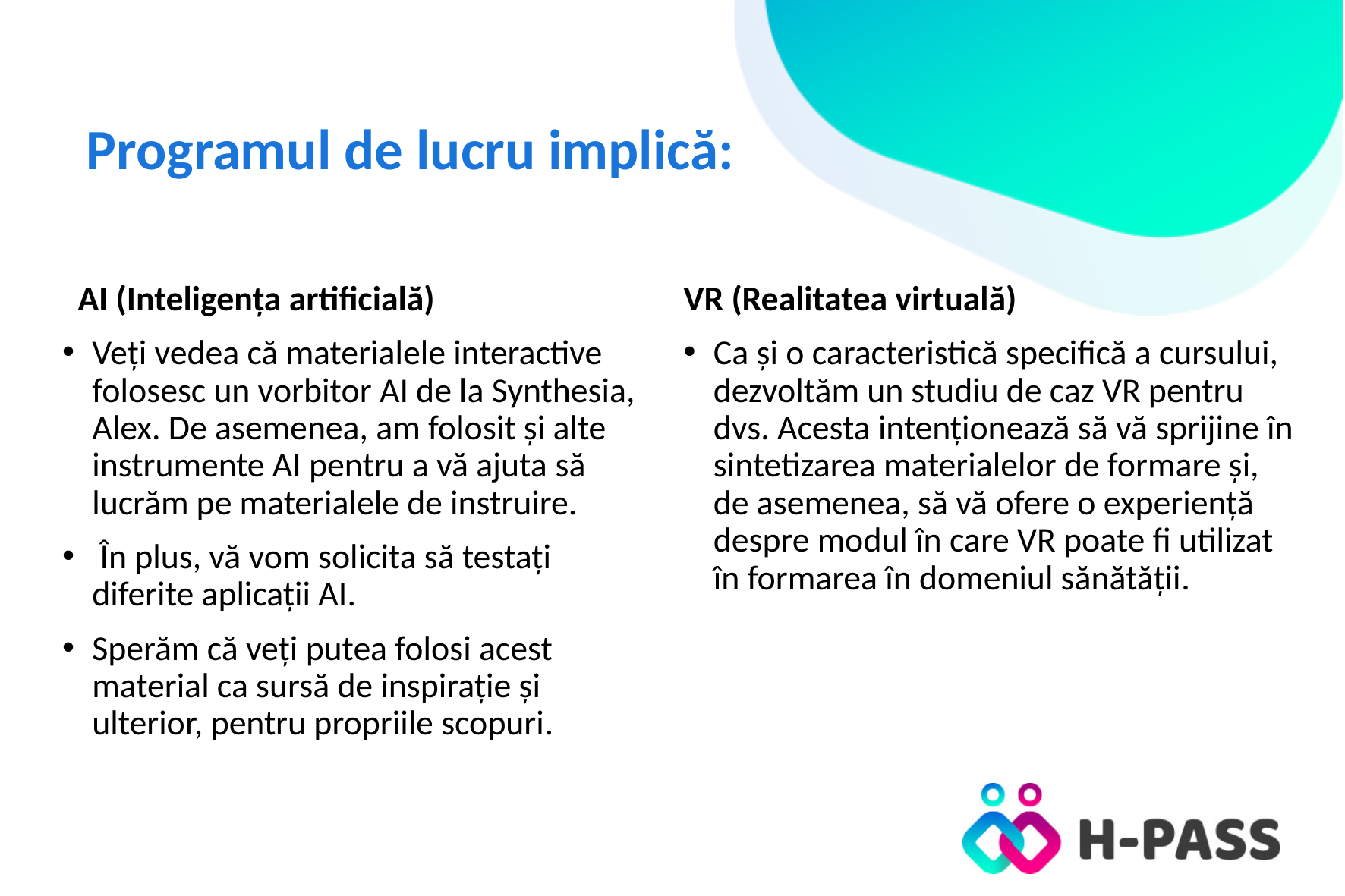

# Programul de lucru implică:
  AI (Inteligența artificială)
Veți vedea că materialele interactive folosesc un vorbitor AI de la Synthesia, Alex. De asemenea, am folosit și alte instrumente AI pentru a vă ajuta să lucrăm pe materialele de instruire.
 În plus, vă vom solicita să testați diferite aplicații AI.
Sperăm că veți putea folosi acest material ca sursă de inspirație și ulterior, pentru propriile scopuri.

VR (Realitatea virtuală)
Ca și o caracteristică specifică a cursului, dezvoltăm un studiu de caz VR pentru dvs. Acesta intenționează să vă sprijine în sintetizarea materialelor de formare și, de asemenea, să vă ofere o experiență despre modul în care VR poate fi utilizat în formarea în domeniul sănătății.